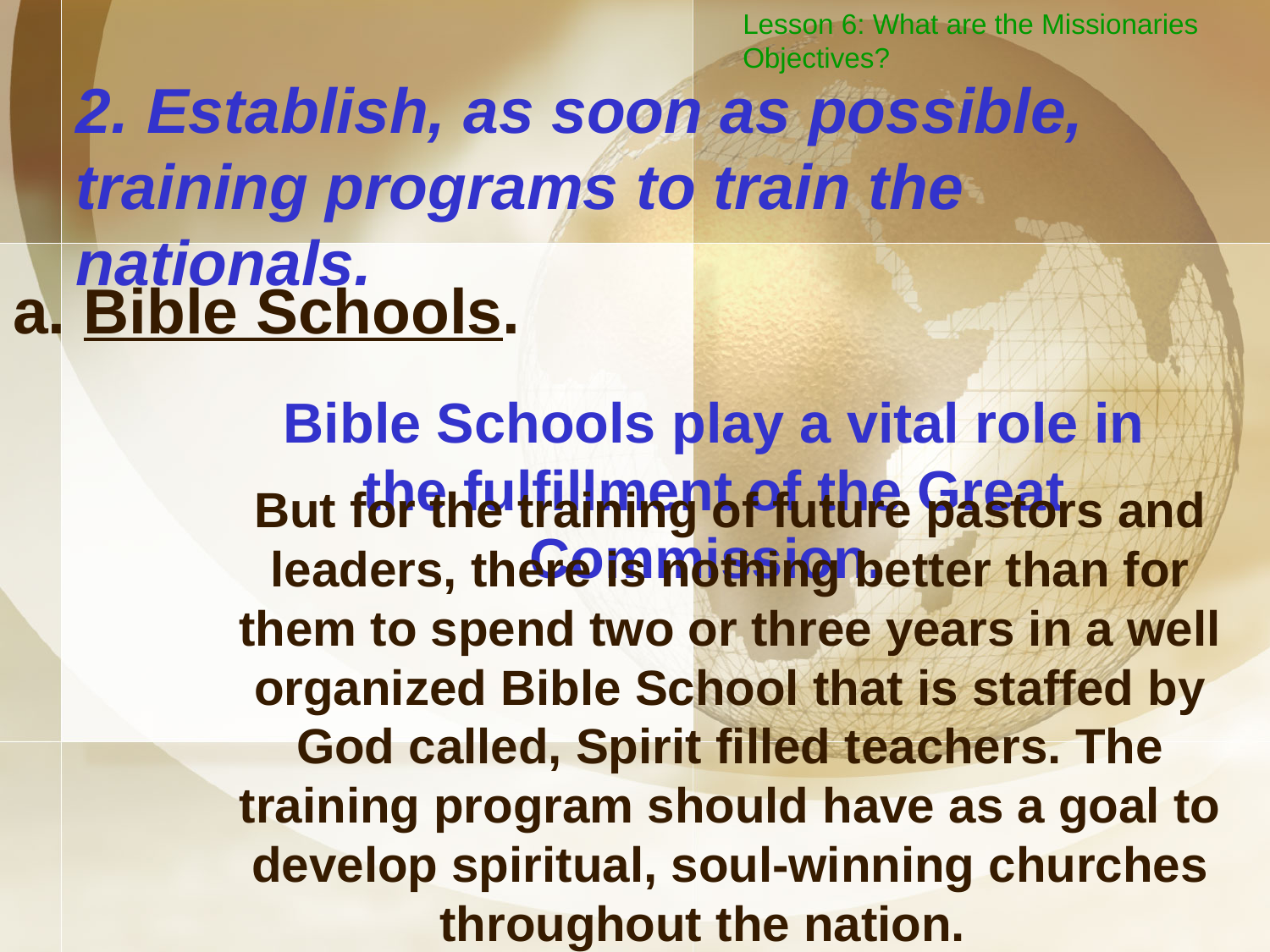

Lesson 6: What are the Missionaries Objectives?
2. Establish, as soon as possible, training programs to train the nationals.
a. Bible Schools.
Bible Schools play a vital role in the fulfillment of the Great Commission.
But for the training of future pastors and leaders, there is nothing better than for them to spend two or three years in a well organized Bible School that is staffed by God called, Spirit filled teachers. The training program should have as a goal to develop spiritual, soul-winning churches throughout the nation.